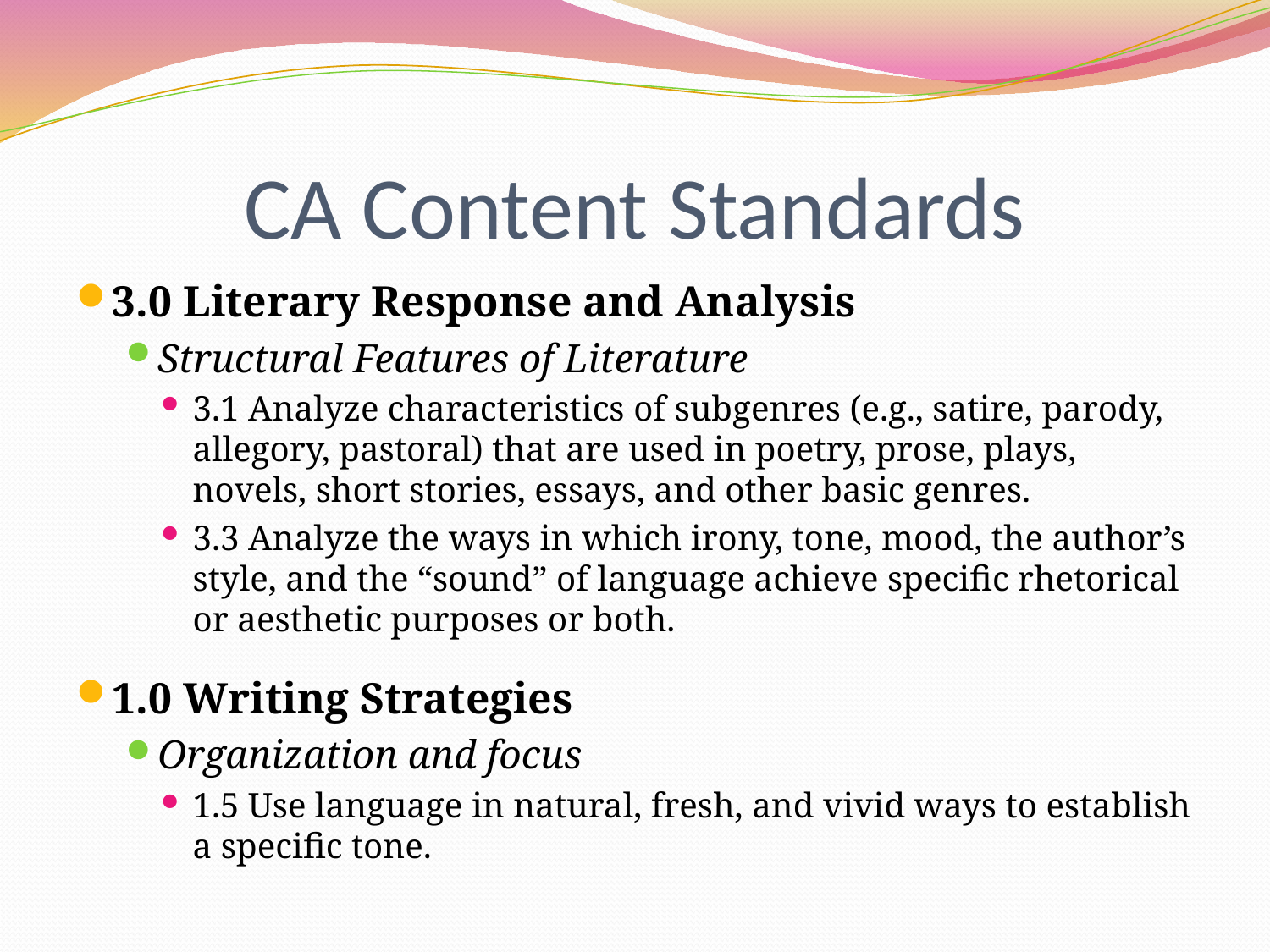

# CA Content Standards
3.0 Literary Response and Analysis
Structural Features of Literature
3.1 Analyze characteristics of subgenres (e.g., satire, parody, allegory, pastoral) that are used in poetry, prose, plays, novels, short stories, essays, and other basic genres.
3.3 Analyze the ways in which irony, tone, mood, the author’s style, and the “sound” of language achieve specific rhetorical or aesthetic purposes or both.

1.0 Writing Strategies
Organization and focus
1.5 Use language in natural, fresh, and vivid ways to establish a specific tone.